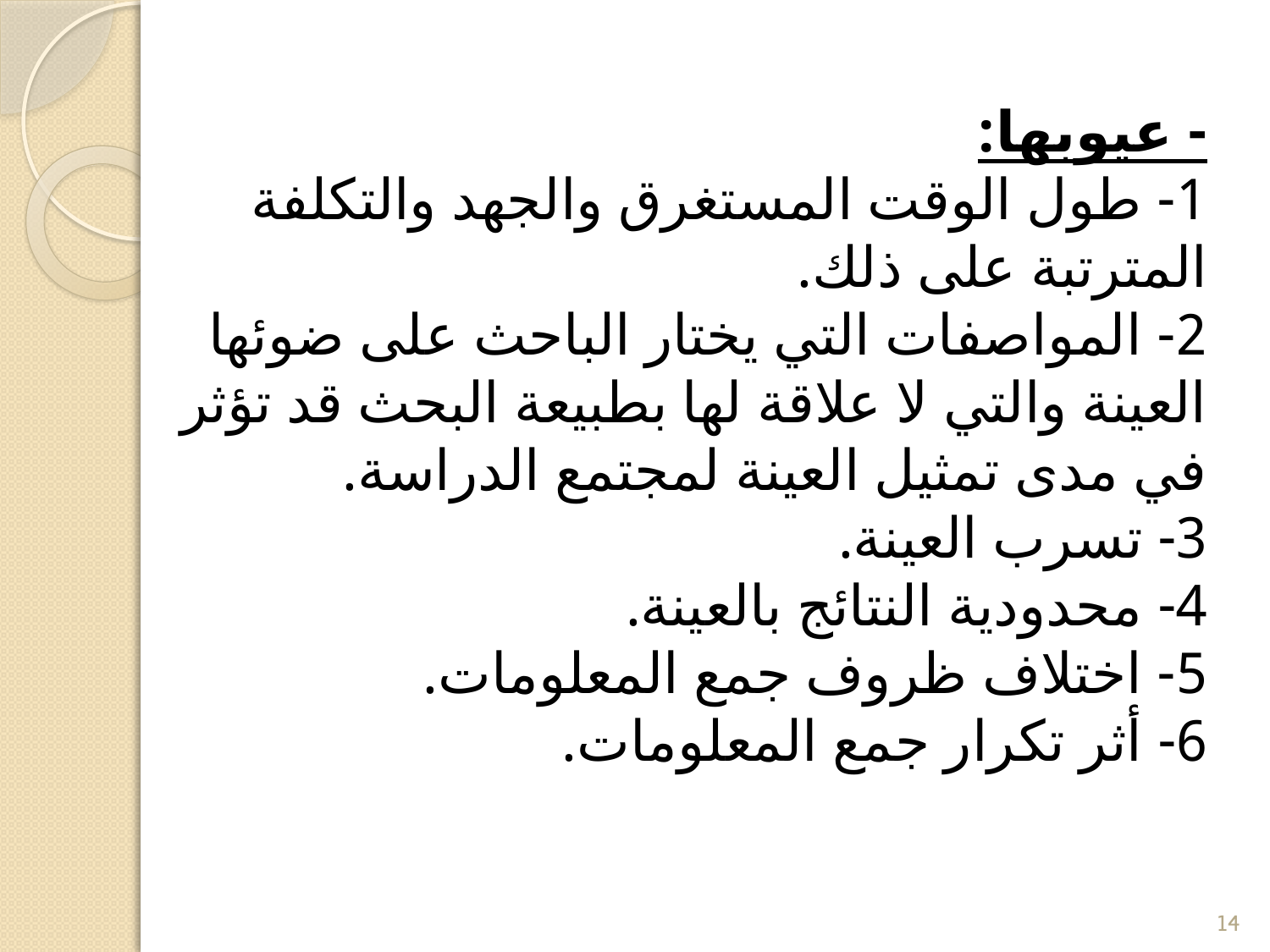

#
- عيوبها:
1- طول الوقت المستغرق والجهد والتكلفة المترتبة على ذلك.
2- المواصفات التي يختار الباحث على ضوئها العينة والتي لا علاقة لها بطبيعة البحث قد تؤثر في مدى تمثيل العينة لمجتمع الدراسة.
3- تسرب العينة.
4- محدودية النتائج بالعينة.
5- اختلاف ظروف جمع المعلومات.
6- أثر تكرار جمع المعلومات.
14